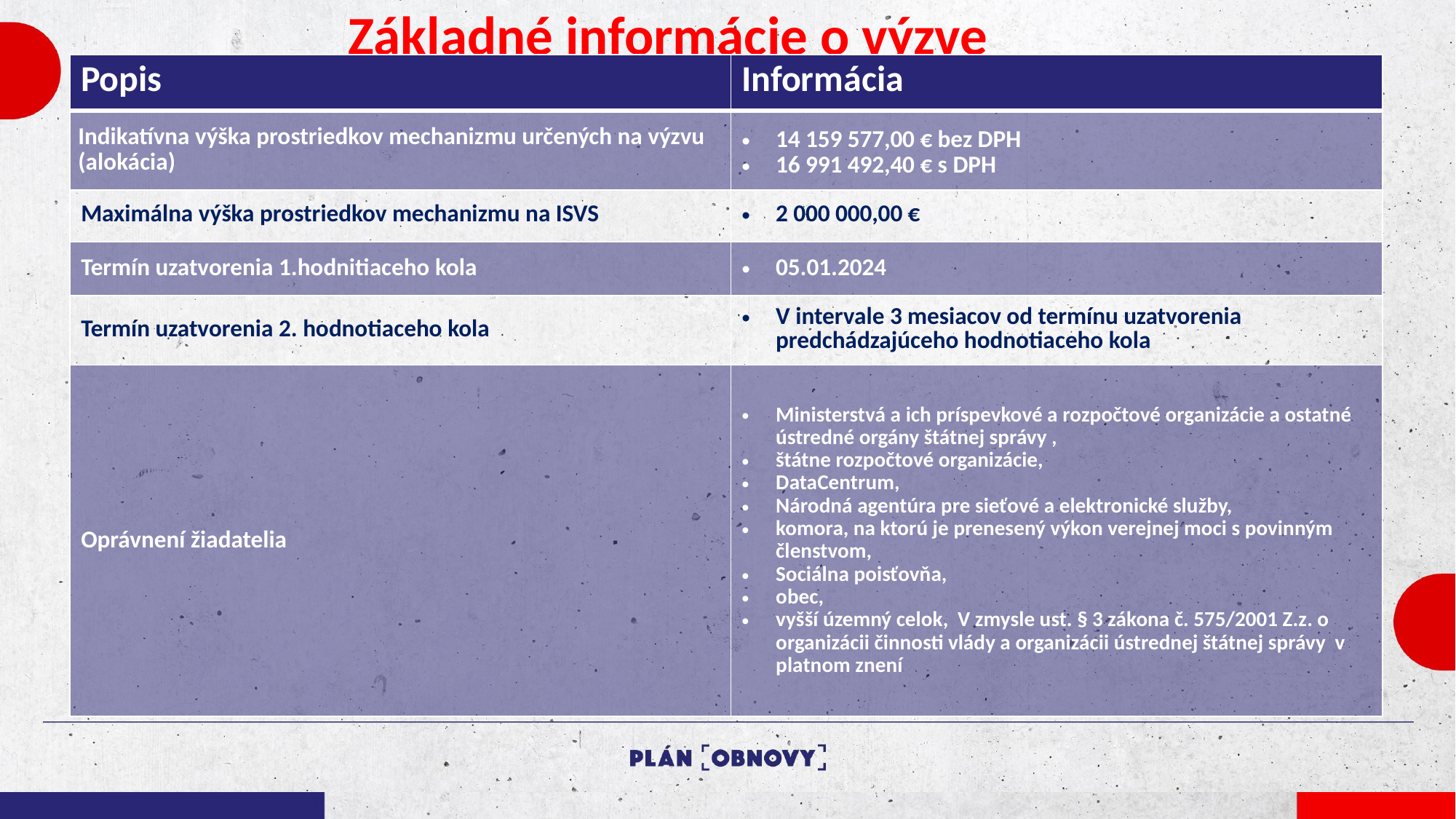

# Základné informácie o výzve
| Popis | Informácia |
| --- | --- |
| Indikatívna výška prostriedkov mechanizmu určených na výzvu (alokácia) | 14 159 577,00 € bez DPH 16 991 492,40 € s DPH |
| Maximálna výška prostriedkov mechanizmu na ISVS | 2 000 000,00 € |
| Termín uzatvorenia 1.hodnitiaceho kola | 05.01.2024 |
| Termín uzatvorenia 2. hodnotiaceho kola | V intervale 3 mesiacov od termínu uzatvorenia predchádzajúceho hodnotiaceho kola |
| Oprávnení žiadatelia | Ministerstvá a ich príspevkové a rozpočtové organizácie a ostatné ústredné orgány štátnej správy , štátne rozpočtové organizácie, DataCentrum, Národná agentúra pre sieťové a elektronické služby, komora, na ktorú je prenesený výkon verejnej moci s povinným členstvom, Sociálna poisťovňa, obec, vyšší územný celok, V zmysle ust. § 3 zákona č. 575/2001 Z.z. o organizácii činnosti vlády a organizácii ústrednej štátnej správy v platnom znení |

Kliknutím upravte štýl predlohy nadpisu
Kliknutím upravte štýl predlohy podnadpisu